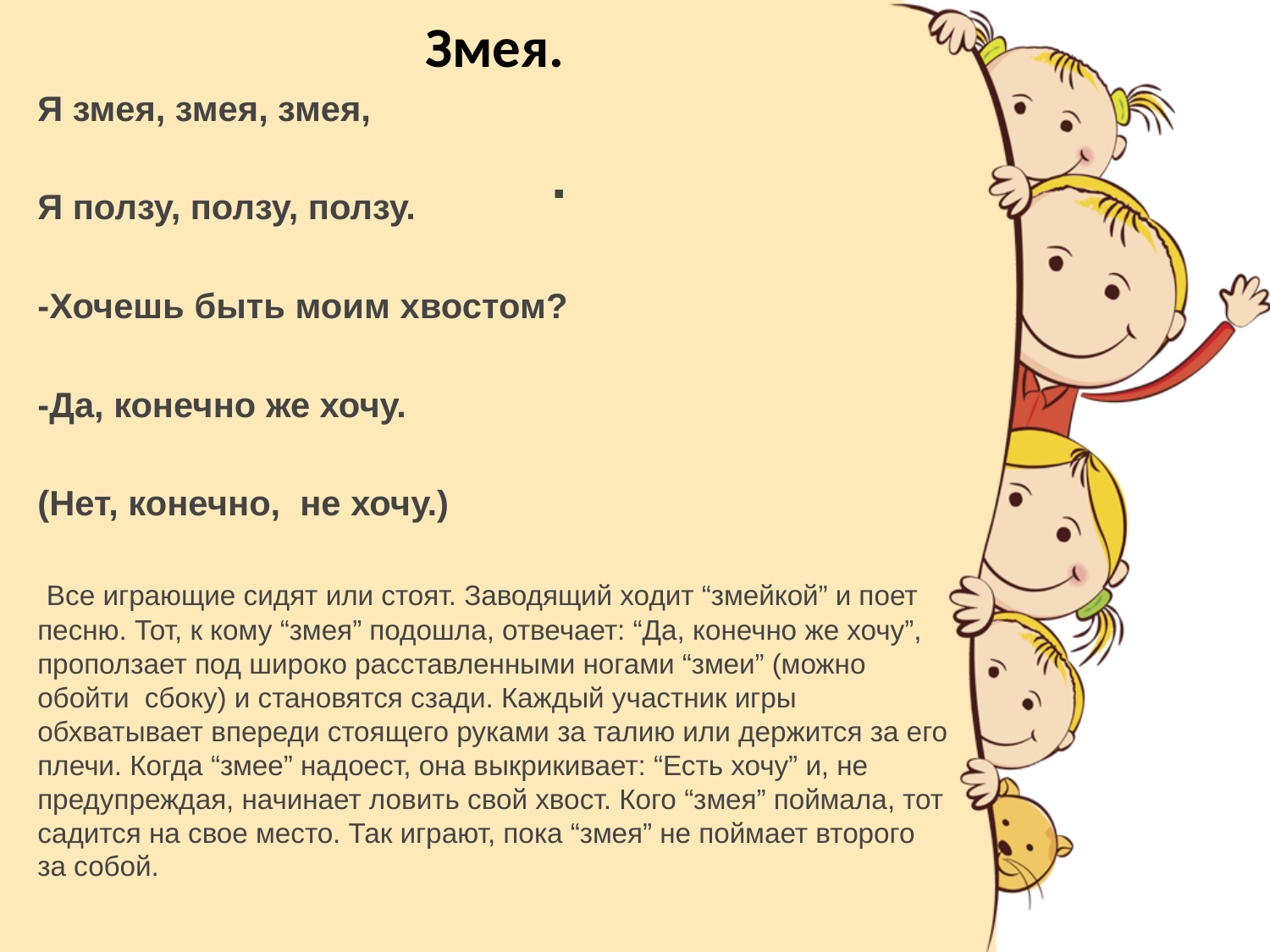

Змея.
Я змея, змея, змея,

Я ползу, ползу, ползу.

-Хочешь быть моим хвостом?

-Да, конечно же хочу.

(Нет, конечно,  не хочу.)

 Все играющие сидят или стоят. Заводящий ходит “змейкой” и поет песню. Тот, к кому “змея” подошла, отвечает: “Да, конечно же хочу”,  проползает под широко расставленными ногами “змеи” (можно обойти  сбоку) и становятся сзади. Каждый участник игры обхватывает впереди стоящего руками за талию или держится за его плечи. Когда “змее” надоест, она выкрикивает: “Есть хочу” и, не предупреждая, начинает ловить свой хвост. Кого “змея” поймала, тот садится на свое место. Так играют, пока “змея” не поймает второго за собой.

# .